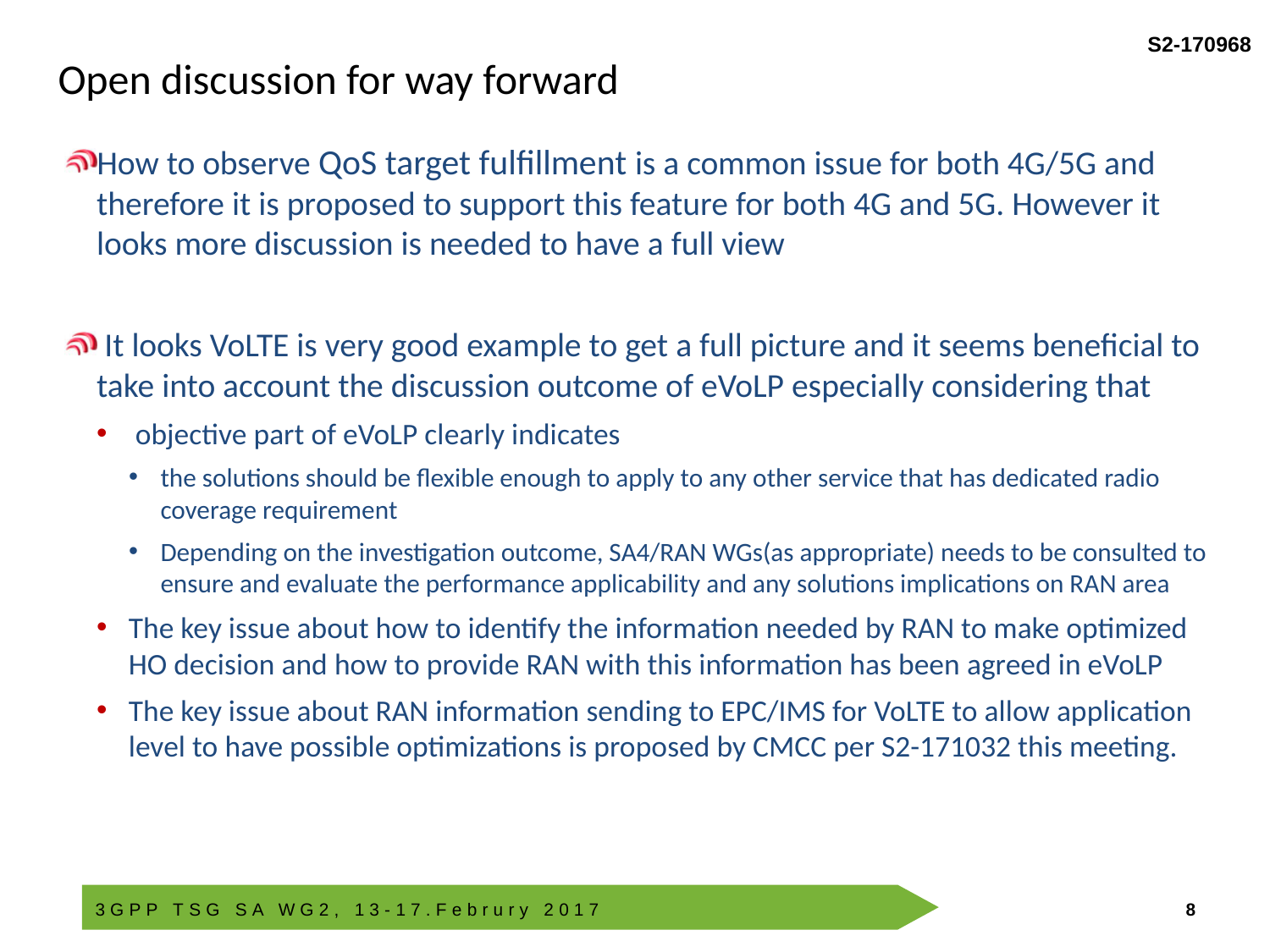

Open discussion for way forward
How to observe QoS target fulfillment is a common issue for both 4G/5G and therefore it is proposed to support this feature for both 4G and 5G. However it looks more discussion is needed to have a full view

 It looks VoLTE is very good example to get a full picture and it seems beneficial to take into account the discussion outcome of eVoLP especially considering that
 objective part of eVoLP clearly indicates
the solutions should be flexible enough to apply to any other service that has dedicated radio coverage requirement
Depending on the investigation outcome, SA4/RAN WGs(as appropriate) needs to be consulted to ensure and evaluate the performance applicability and any solutions implications on RAN area
The key issue about how to identify the information needed by RAN to make optimized HO decision and how to provide RAN with this information has been agreed in eVoLP
The key issue about RAN information sending to EPC/IMS for VoLTE to allow application level to have possible optimizations is proposed by CMCC per S2-171032 this meeting.